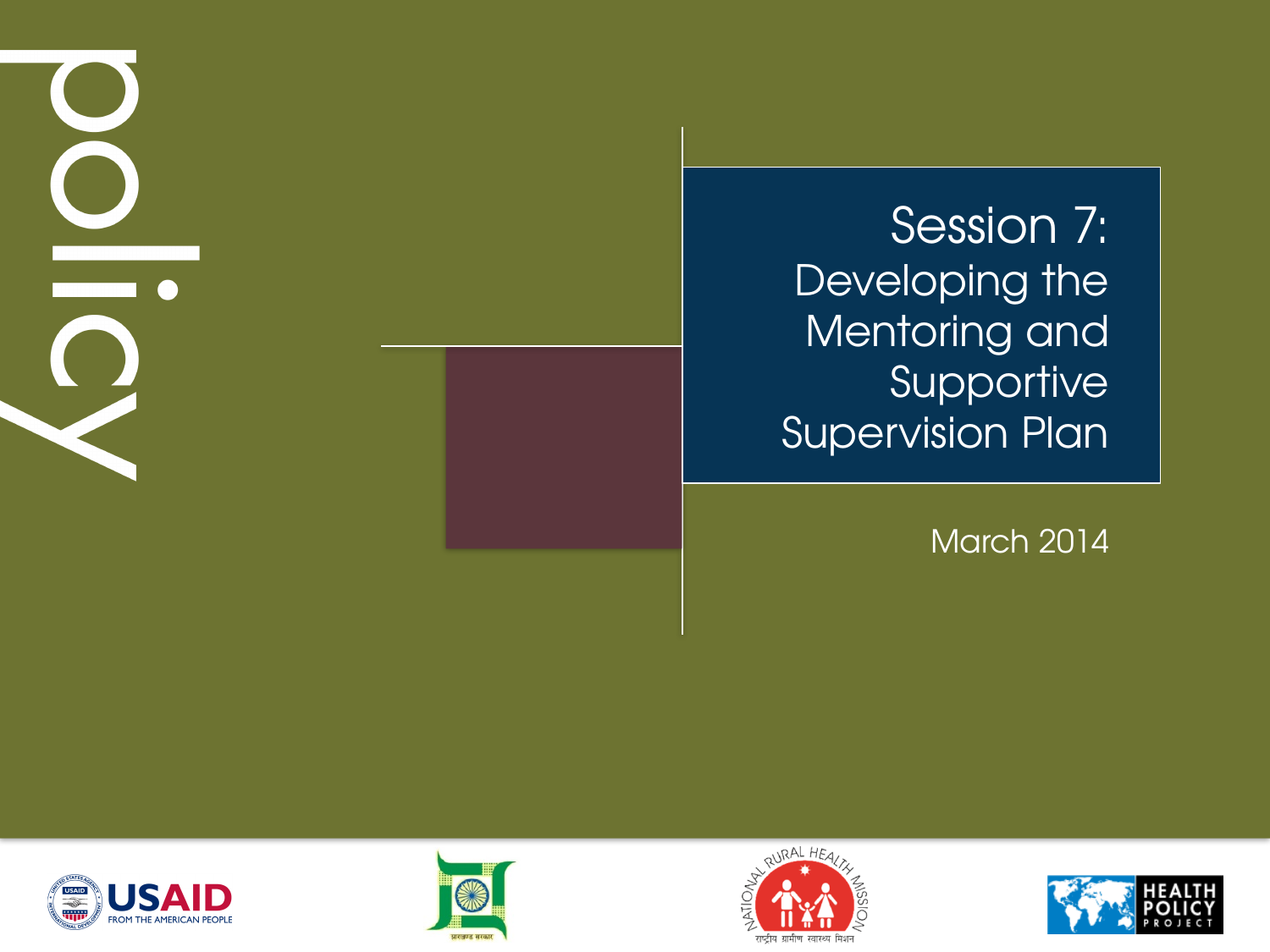

Session 7: Developing the Mentoring and Supportive Supervision Plan
March 2014